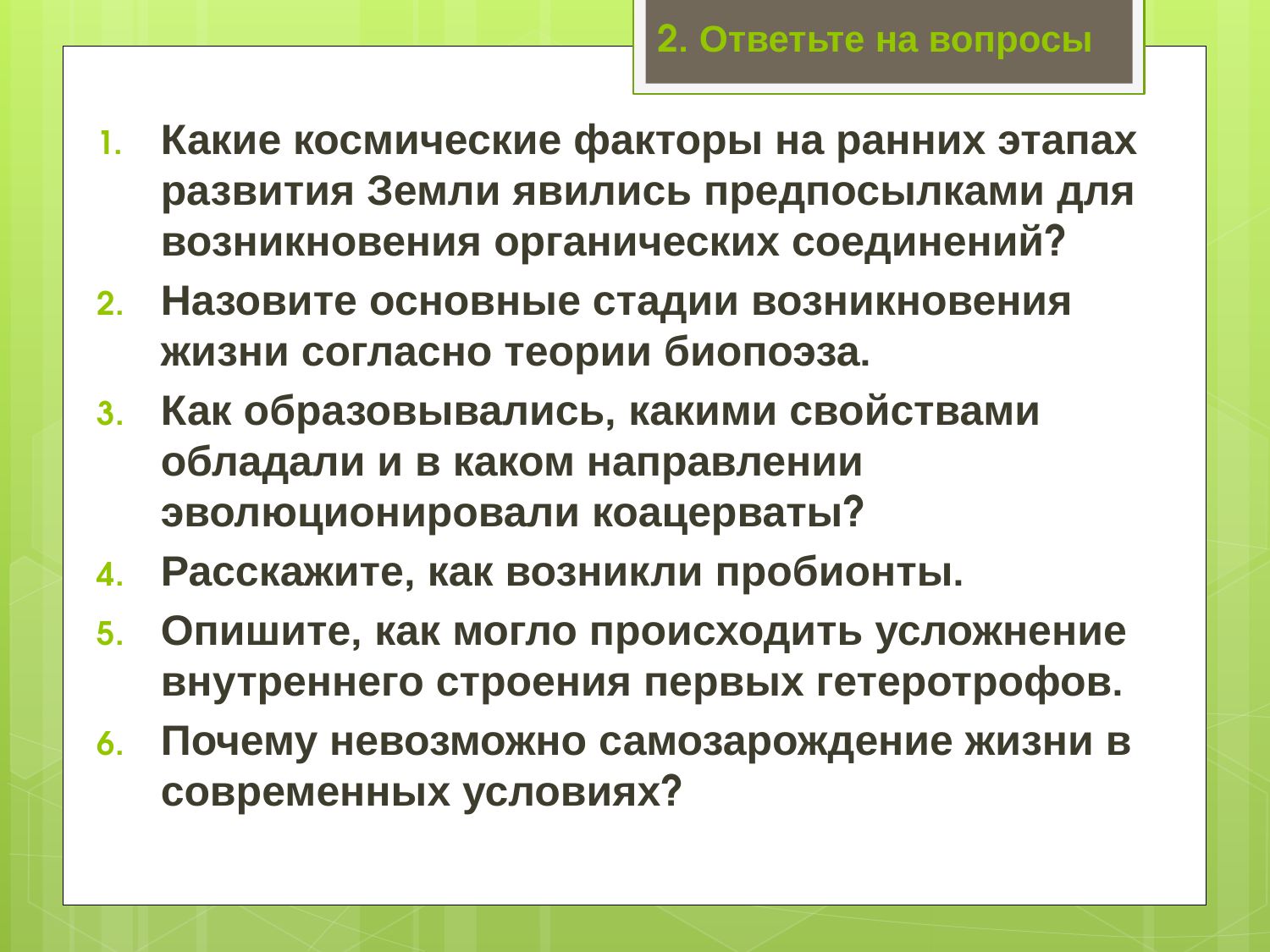

# 2. Ответьте на вопросы
Какие космические факторы на ранних этапах развития Земли явились предпосылками для возникновения органических соединений?
Назовите основные стадии возникновения жизни согласно теории биопоэза.
Как образовывались, какими свойствами обладали и в каком направлении эволюционировали коацерваты?
Расскажите, как возникли пробионты.
Опишите, как могло происходить усложнение внутреннего строения первых гетеротрофов.
Почему невозможно самозарождение жизни в современных условиях?